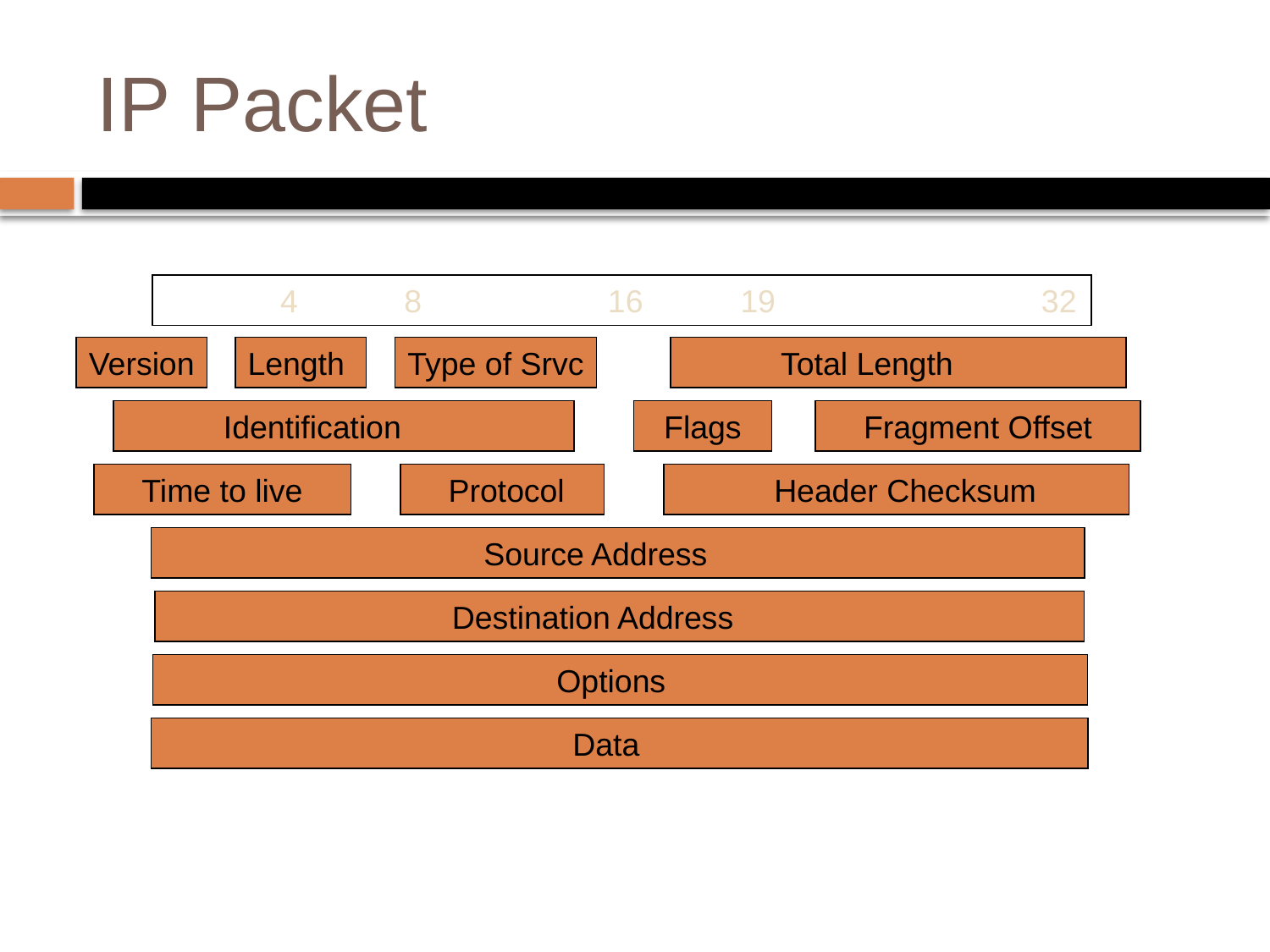

# IP Packet
             4            8                     16           19                              32
Version
Length
Type of Srvc
           Total Length
           Identification
  Flags
    Fragment Offset
    Time to live
    Protocol
           Header Checksum
                                    Source Address
                                Destination Address
                                            Options
                                              Data